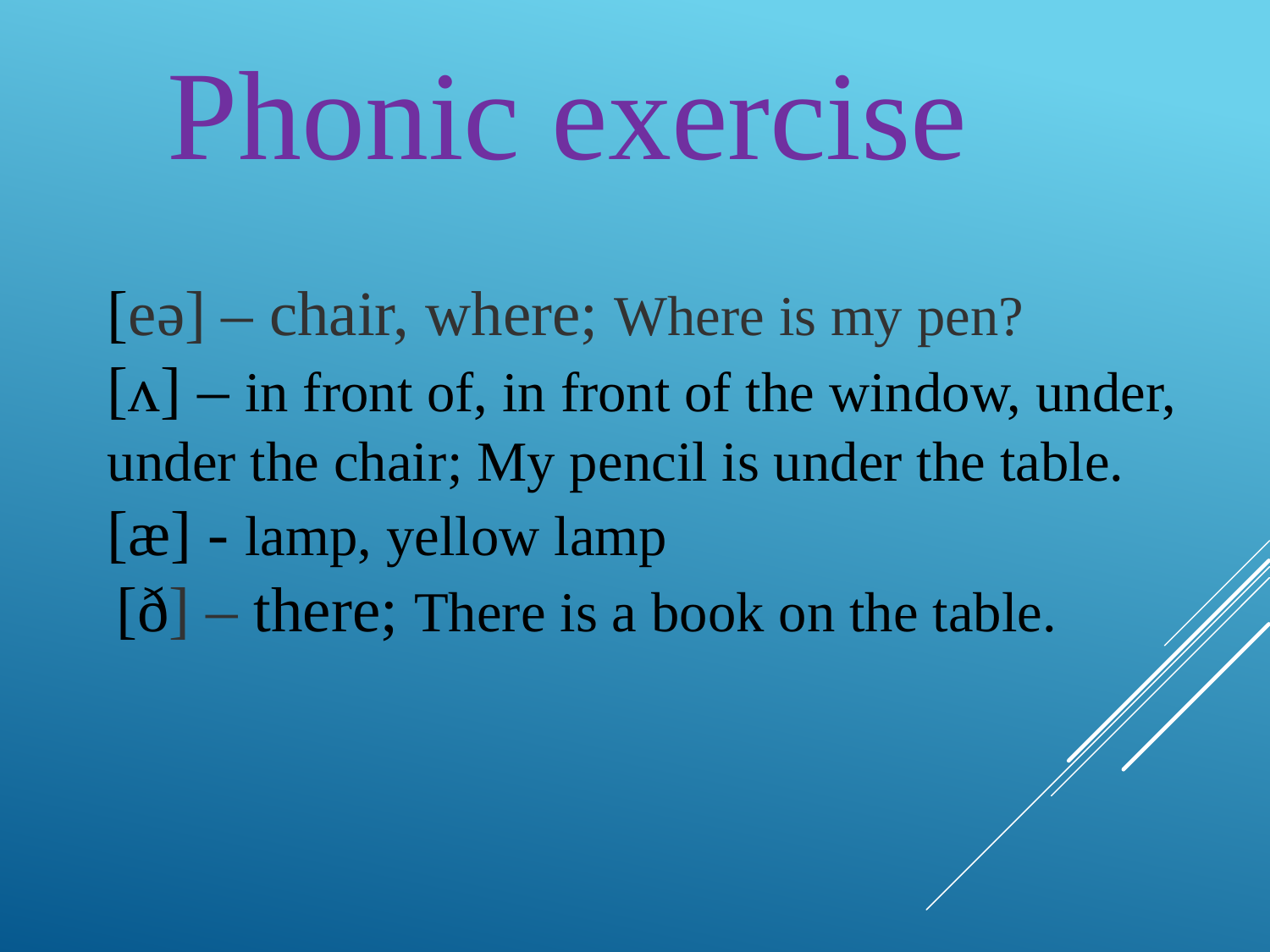

Phonic exercise
[eə] – chair, where; Where is my pen?
[ʌ] – in front of, in front of the window, under, under the chair; My pencil is under the table.
[æ] - lamp, yellow lamp
 [ð] – there; There is a book on the table.